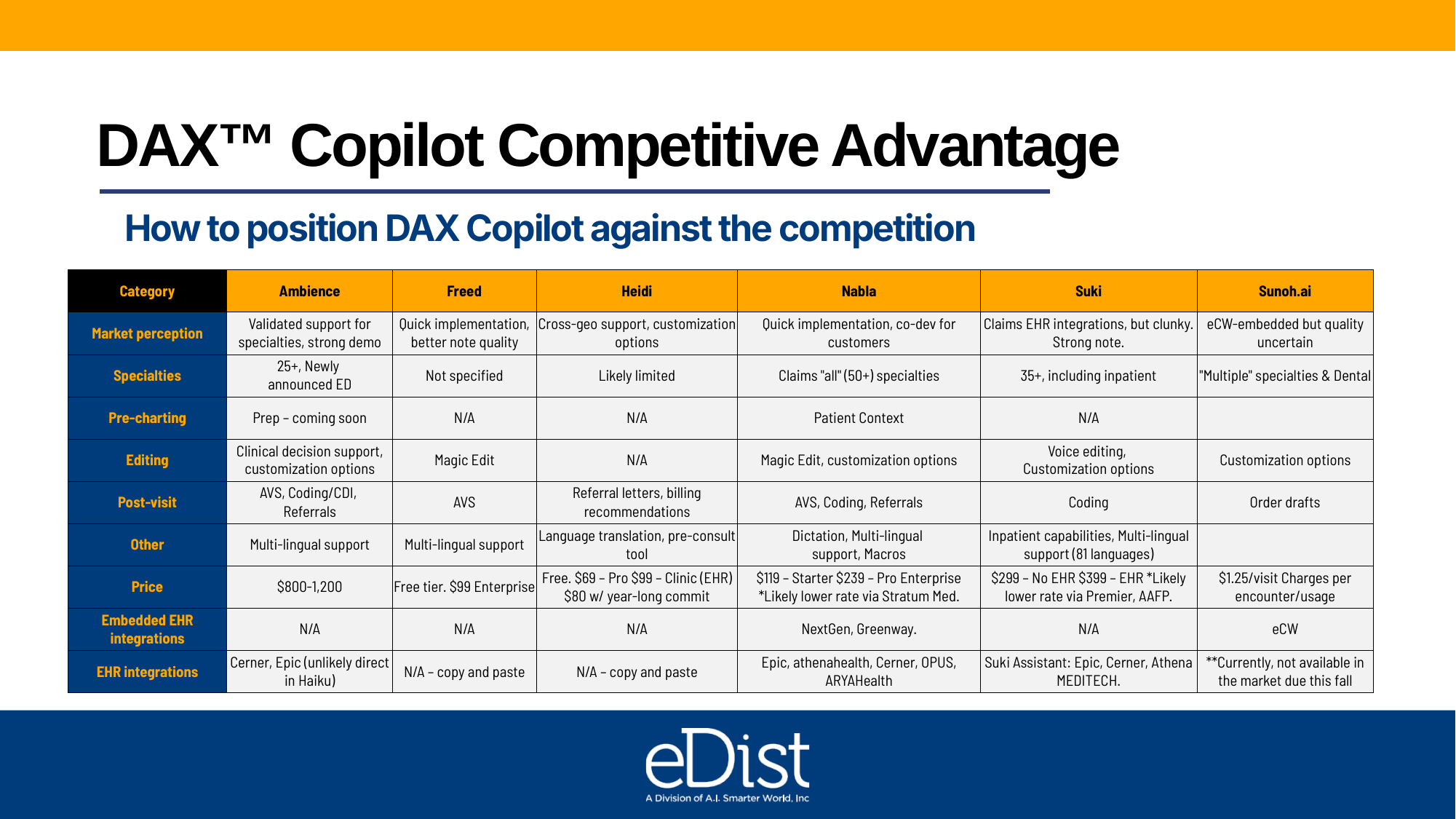

# DAX™ Copilot Competitive Advantage

How to position DAX Copilot against the competition
| Category | Ambience | Freed | Heidi | Nabla | Suki | Sunoh.ai |
| --- | --- | --- | --- | --- | --- | --- |
| Market perception | Validated support for specialties, strong demo | Quick implementation, better note quality | Cross-geo support, customization options | Quick implementation, co-dev for customers | Claims EHR integrations, but clunky. Strong note. | eCW-embedded but quality uncertain |
| Specialties | 25+, Newly announced ED | Not specified | Likely limited | Claims "all" (50+) specialties | 35+, including inpatient | "Multiple" specialties & Dental |
| Pre-charting | Prep – coming soon | N/A | N/A | Patient Context | N/A |  |
| Editing | Clinical decision support, customization options | Magic Edit | N/A | Magic Edit, customization options | Voice editing, Customization options | Customization options |
| Post-visit | AVS, Coding/CDI, Referrals | AVS | Referral letters, billing recommendations | AVS, Coding, Referrals | Coding | Order drafts |
| Other | Multi-lingual support | Multi-lingual support | Language translation, pre-consult tool | Dictation, Multi-lingual support, Macros | Inpatient capabilities, Multi-lingual support (81 languages) |  |
| Price | $800-1,200 | Free tier. $99 Enterprise | Free. $69 – Pro $99 – Clinic (EHR) $80 w/ year-long commit | $119 – Starter $239 – Pro Enterprise \*Likely lower rate via Stratum Med. | $299 – No EHR $399 – EHR \*Likely lower rate via Premier, AAFP. | $1.25/visit Charges per encounter/usage |
| Embedded EHR integrations | N/A | N/A | N/A | NextGen, Greenway. | N/A | eCW |
| EHR integrations | Cerner, Epic (unlikely direct in Haiku) | N/A – copy and paste | N/A – copy and paste | Epic, athenahealth, Cerner, OPUS, ARYAHealth | Suki Assistant: Epic, Cerner, Athena MEDITECH. | \*\*Currently, not available in the market due this fall |